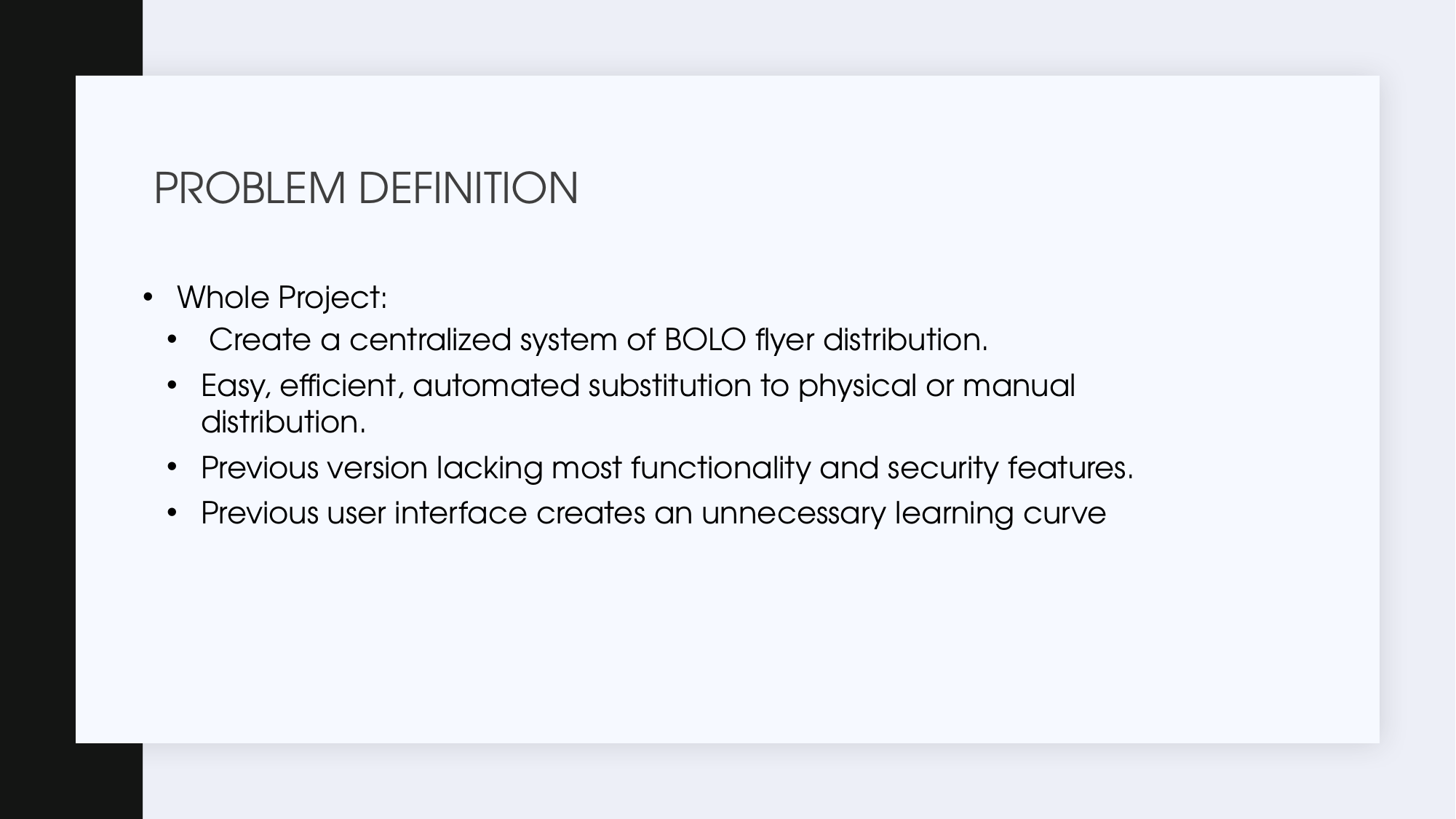

# PROBLEM DEFINITION
Whole Project:
 Create a centralized system of BOLO flyer distribution.
Easy, efficient, automated substitution to physical or manual distribution.
Previous version lacking most functionality and security features.
Previous user interface creates an unnecessary learning curve